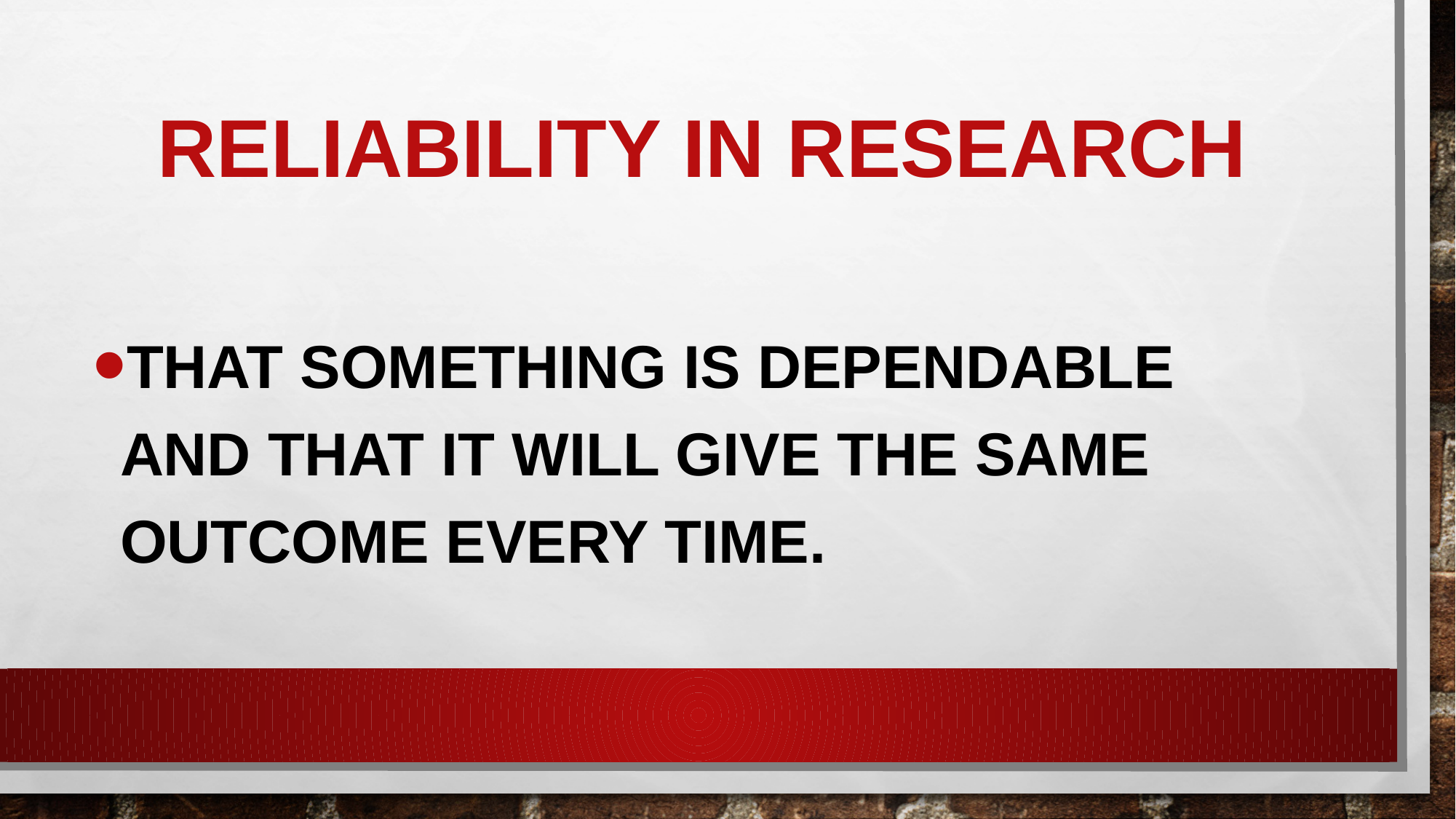

# Reliability in Research
that something is dependable and that it will give the same outcome every time.